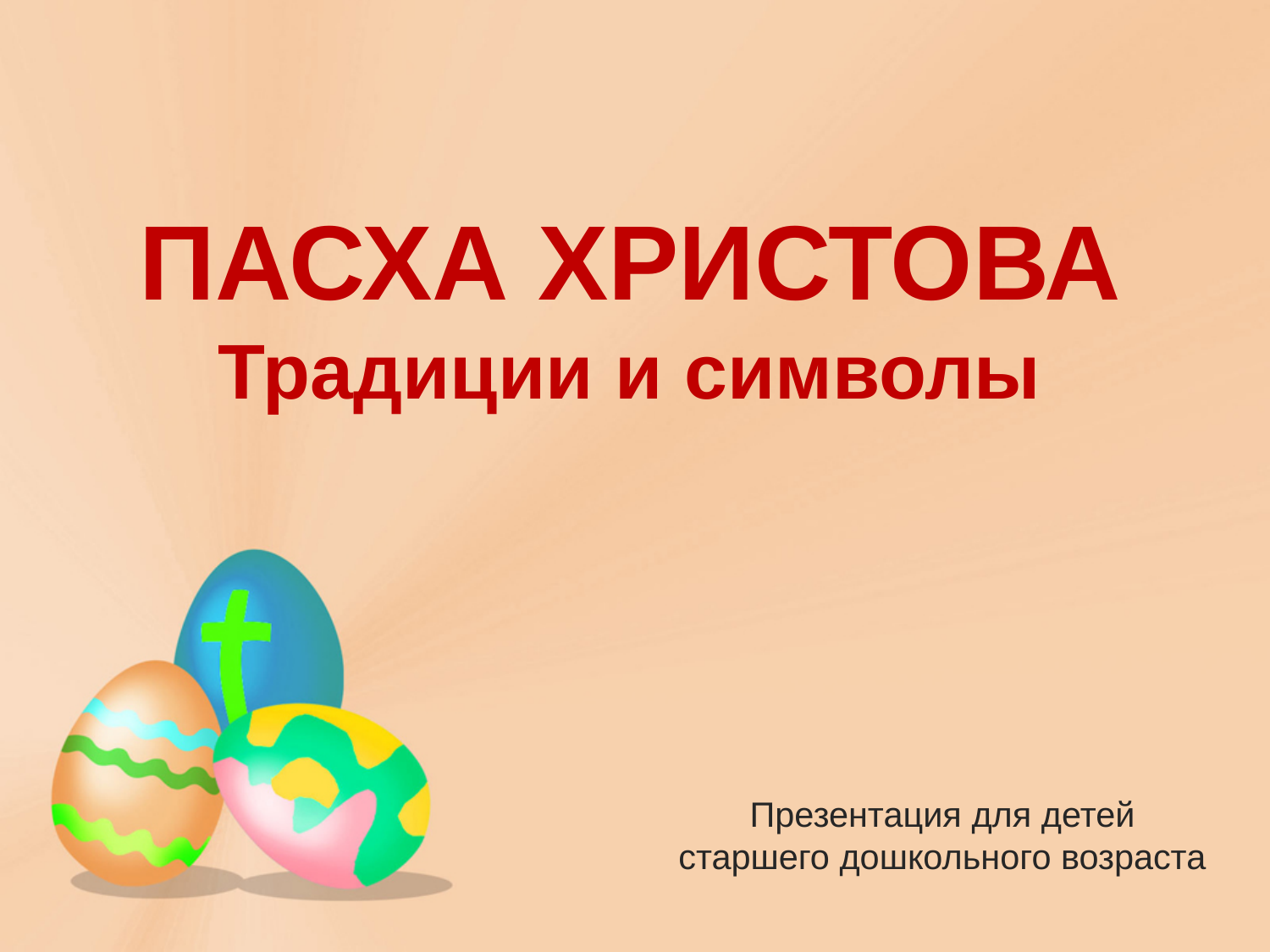

# ПАСХА ХРИСТОВА Традиции и символы
Презентация для детей старшего дошкольного возраста